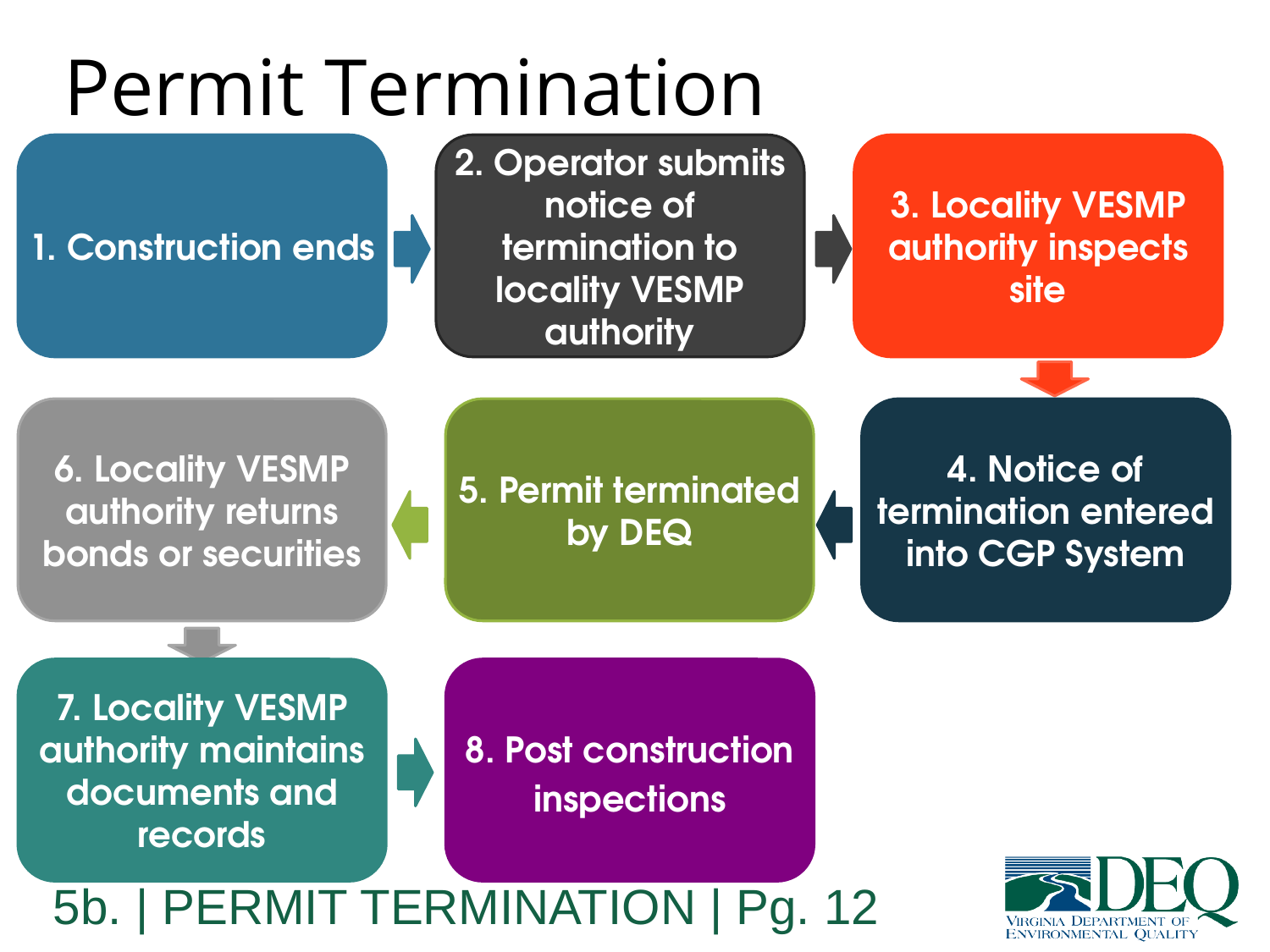

# Permit Termination
1. Construction ends
2. Operator submits notice of termination to locality VESMP authority
3. Locality VESMP authority inspects site

6. Locality VESMP authority returns bonds or securities
5. Permit terminated by DEQ
4. Notice of termination entered into CGP System

7. Locality VESMP authority maintains documents and records
8. Post construction inspections

5b. | PERMIT TERMINATION | Pg. 12